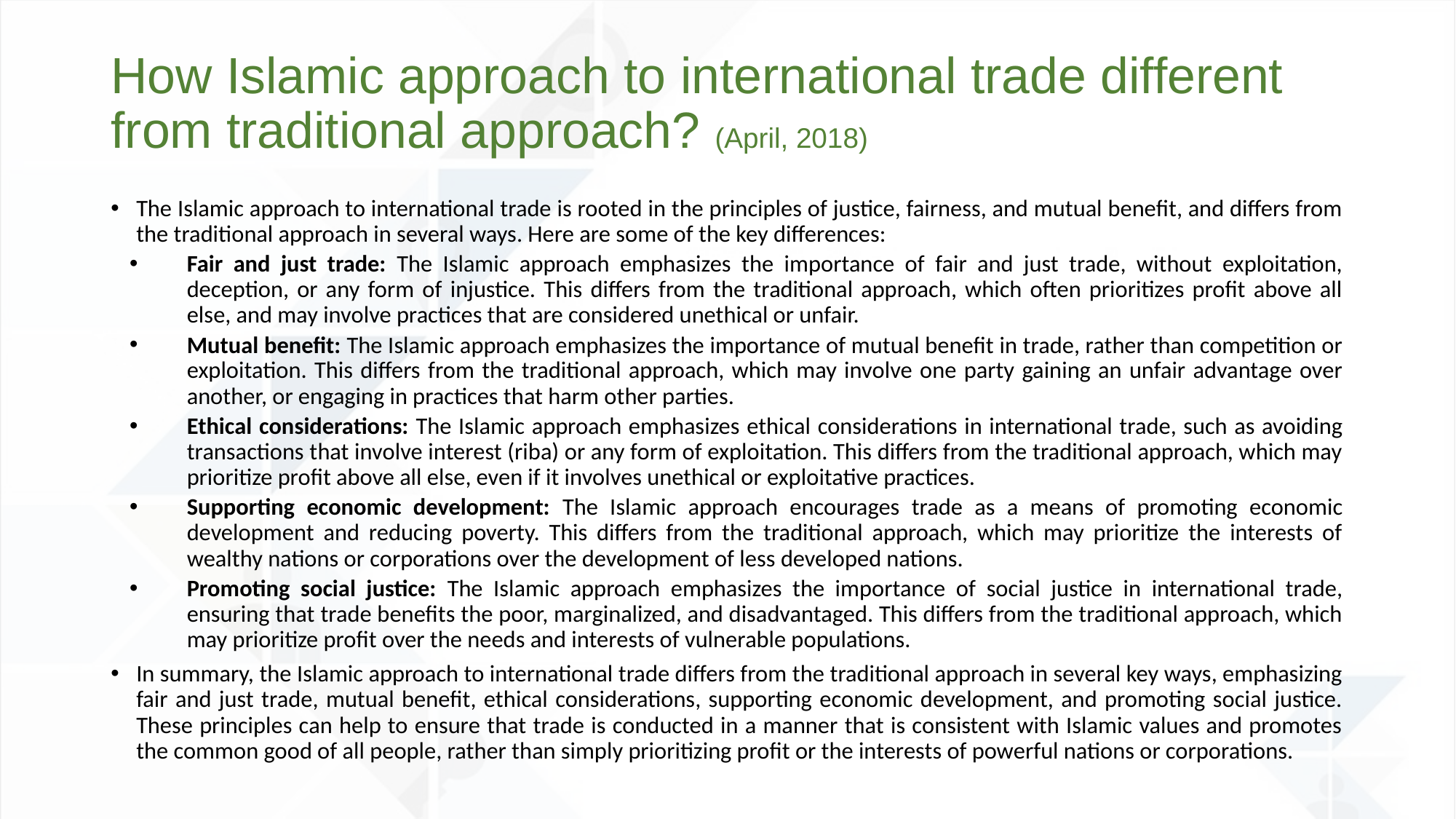

# How Islamic approach to international trade different from traditional approach? (April, 2018)
The Islamic approach to international trade is rooted in the principles of justice, fairness, and mutual benefit, and differs from the traditional approach in several ways. Here are some of the key differences:
Fair and just trade: The Islamic approach emphasizes the importance of fair and just trade, without exploitation, deception, or any form of injustice. This differs from the traditional approach, which often prioritizes profit above all else, and may involve practices that are considered unethical or unfair.
Mutual benefit: The Islamic approach emphasizes the importance of mutual benefit in trade, rather than competition or exploitation. This differs from the traditional approach, which may involve one party gaining an unfair advantage over another, or engaging in practices that harm other parties.
Ethical considerations: The Islamic approach emphasizes ethical considerations in international trade, such as avoiding transactions that involve interest (riba) or any form of exploitation. This differs from the traditional approach, which may prioritize profit above all else, even if it involves unethical or exploitative practices.
Supporting economic development: The Islamic approach encourages trade as a means of promoting economic development and reducing poverty. This differs from the traditional approach, which may prioritize the interests of wealthy nations or corporations over the development of less developed nations.
Promoting social justice: The Islamic approach emphasizes the importance of social justice in international trade, ensuring that trade benefits the poor, marginalized, and disadvantaged. This differs from the traditional approach, which may prioritize profit over the needs and interests of vulnerable populations.
In summary, the Islamic approach to international trade differs from the traditional approach in several key ways, emphasizing fair and just trade, mutual benefit, ethical considerations, supporting economic development, and promoting social justice. These principles can help to ensure that trade is conducted in a manner that is consistent with Islamic values and promotes the common good of all people, rather than simply prioritizing profit or the interests of powerful nations or corporations.